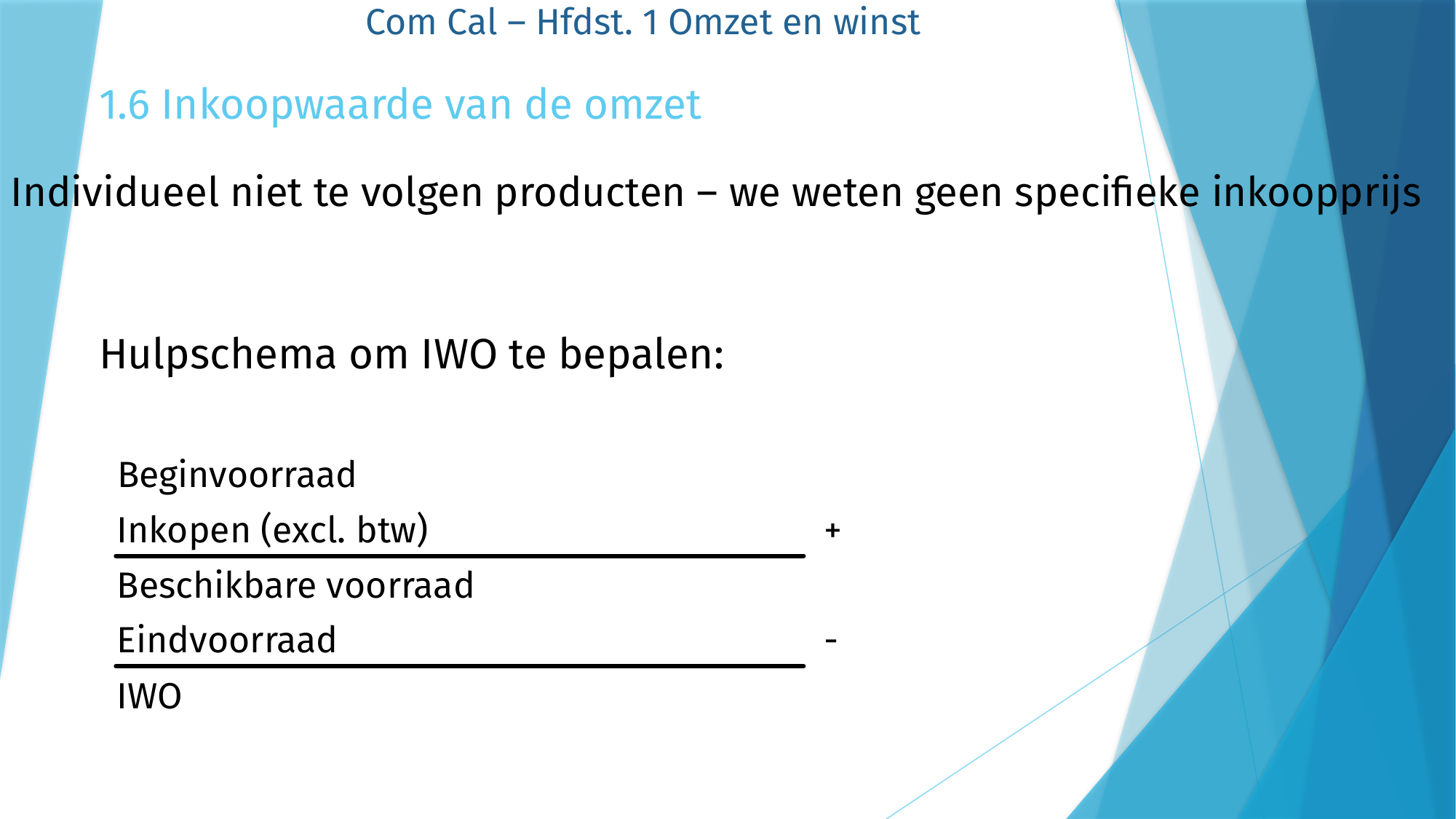

Com Cal – Hfdst. 1 Omzet en winst
1.6 Inkoopwaarde van de omzet
Individueel niet te volgen producten – we weten geen specifieke inkoopprijs
Hulpschema om IWO te bepalen:
Beginvoorraad
Inkopen (excl. btw)
+
Beschikbare voorraad
Eindvoorraad
-
IWO